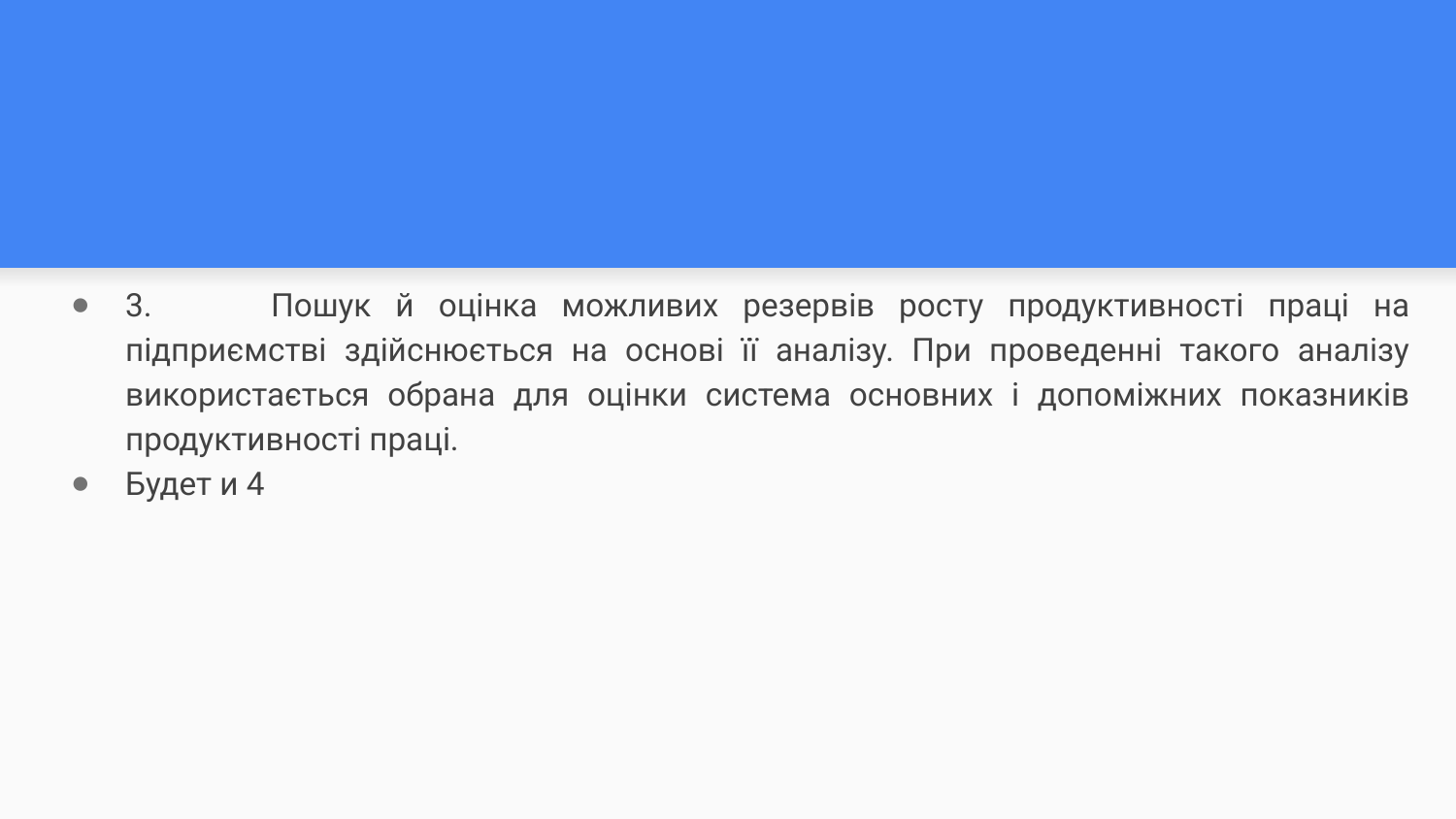

#
3.	Пошук й оцінка можливих резервів росту продуктивності праці на підприємстві здійснюється на основі її аналізу. При проведенні такого аналізу використається обрана для оцінки система основних і допоміжних показників продуктивності праці.
Будет и 4